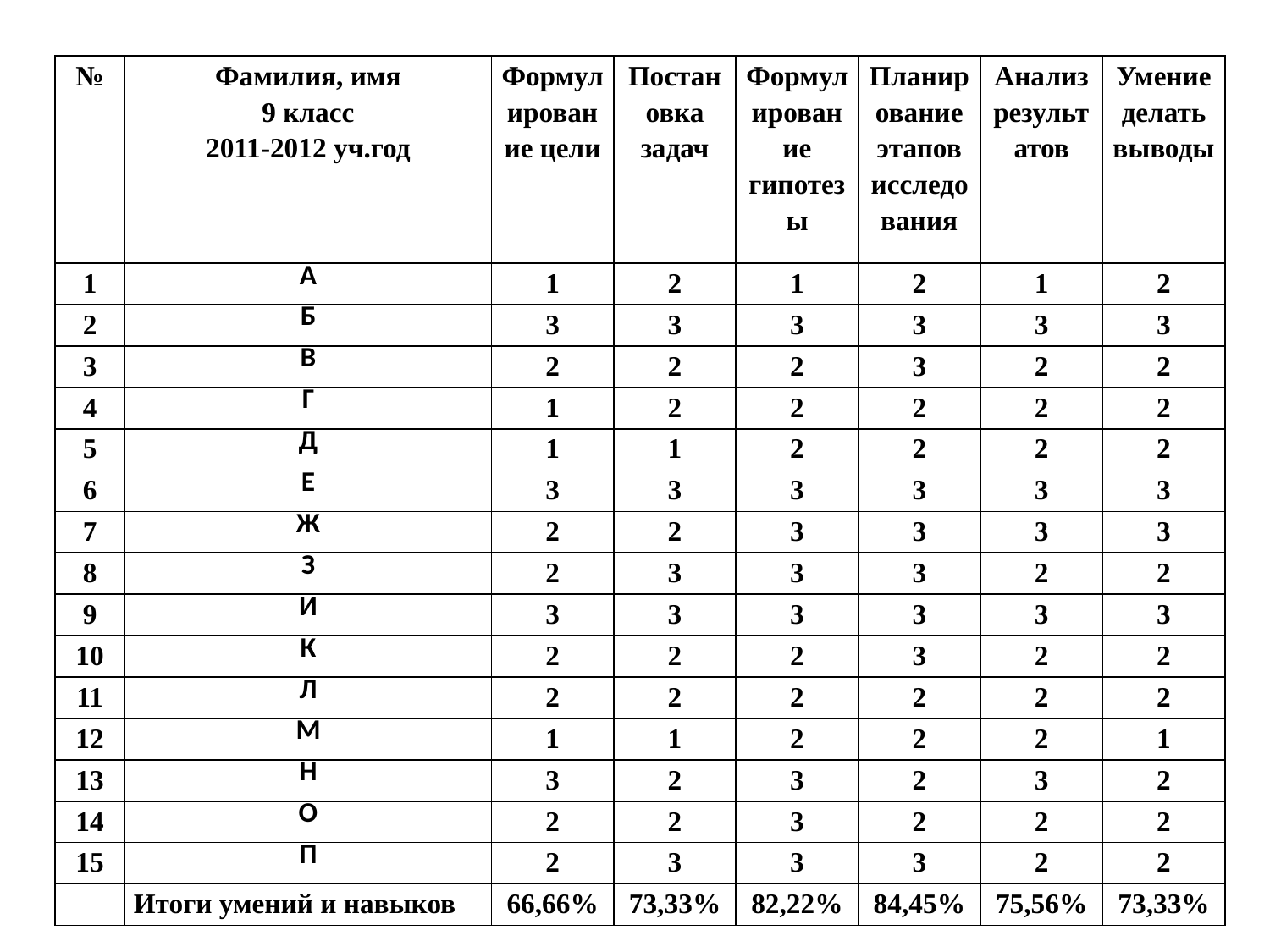

| № | Фамилия, имя 9 класс 2011-2012 уч.год | Формулирование цели | Постановка задач | Формулирование гипотезы | Планирование этапов исследования | Анализ результатов | Умение делать выводы |
| --- | --- | --- | --- | --- | --- | --- | --- |
| 1 | А | 1 | 2 | 1 | 2 | 1 | 2 |
| 2 | Б | 3 | 3 | 3 | 3 | 3 | 3 |
| 3 | В | 2 | 2 | 2 | 3 | 2 | 2 |
| 4 | Г | 1 | 2 | 2 | 2 | 2 | 2 |
| 5 | Д | 1 | 1 | 2 | 2 | 2 | 2 |
| 6 | Е | 3 | 3 | 3 | 3 | 3 | 3 |
| 7 | Ж | 2 | 2 | 3 | 3 | 3 | 3 |
| 8 | З | 2 | 3 | 3 | 3 | 2 | 2 |
| 9 | И | 3 | 3 | 3 | 3 | 3 | 3 |
| 10 | К | 2 | 2 | 2 | 3 | 2 | 2 |
| 11 | Л | 2 | 2 | 2 | 2 | 2 | 2 |
| 12 | М | 1 | 1 | 2 | 2 | 2 | 1 |
| 13 | Н | 3 | 2 | 3 | 2 | 3 | 2 |
| 14 | О | 2 | 2 | 3 | 2 | 2 | 2 |
| 15 | П | 2 | 3 | 3 | 3 | 2 | 2 |
|  | Итоги умений и навыков | 66,66% | 73,33% | 82,22% | 84,45% | 75,56% | 73,33% |